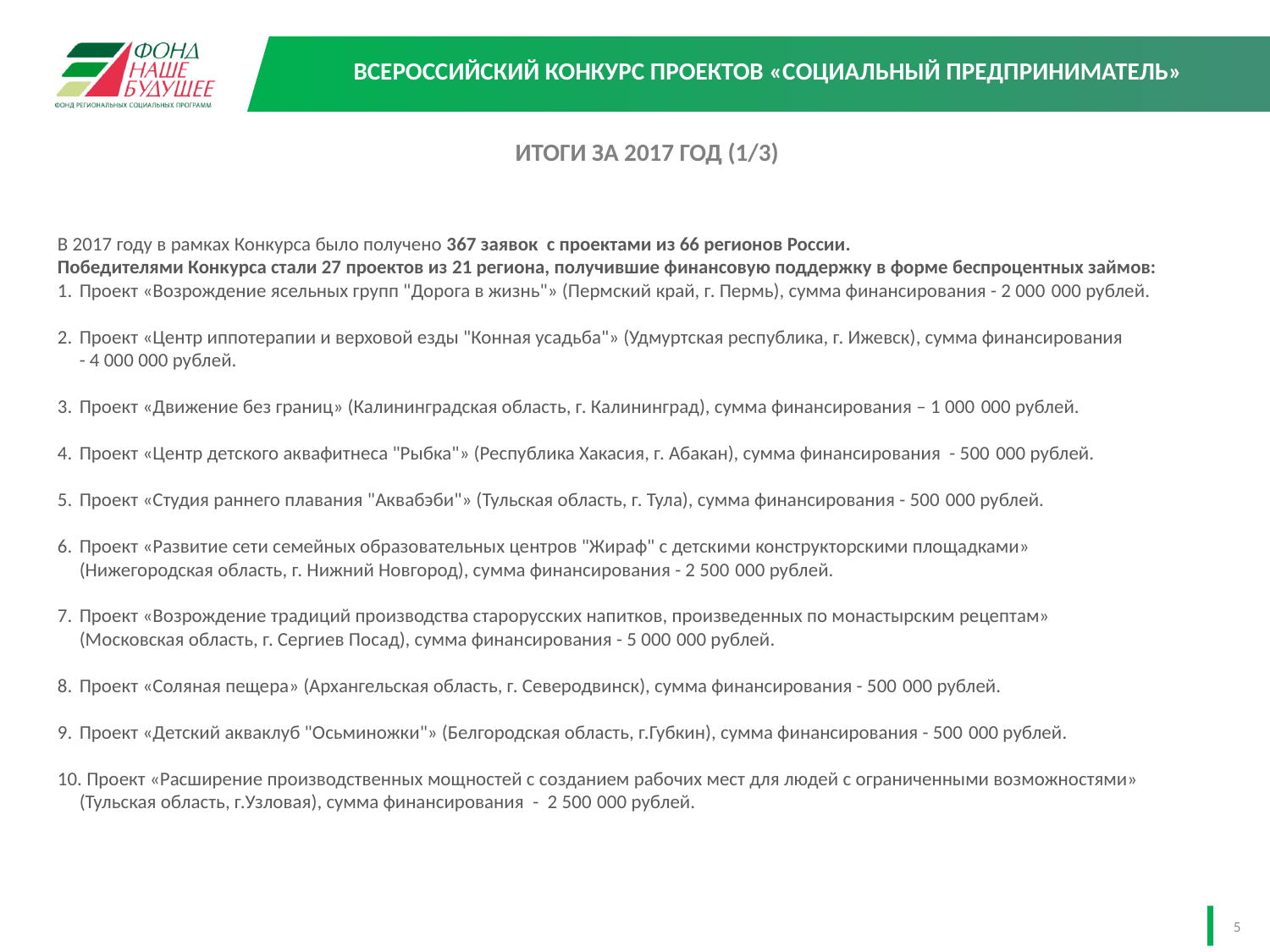

ВСЕРОССИЙСКИЙ КОНКУРС ПРОЕКТОВ «СОЦИАЛЬНЫЙ ПРЕДПРИНИМАТЕЛЬ»
Итоги за 2017 год (1/3)
В 2017 году в рамках Конкурса было получено 367 заявок  с проектами из 66 регионов России.
Победителями Конкурса стали 27 проектов из 21 региона, получившие финансовую поддержку в форме беспроцентных займов:
Проект «Возрождение ясельных групп "Дорога в жизнь"» (Пермский край, г. Пермь), сумма финансирования - 2 000 000 рублей.

Проект «Центр иппотерапии и верховой езды "Конная усадьба"» (Удмуртская республика, г. Ижевск), сумма финансирования
- 4 000 000 рублей.

Проект «Движение без границ» (Калининградская область, г. Калининград), сумма финансирования – 1 000 000 рублей.

Проект «Центр детского аквафитнеса "Рыбка"» (Республика Хакасия, г. Абакан), сумма финансирования  - 500 000 рублей.

Проект «Студия раннего плавания "Аквабэби"» (Тульская область, г. Тула), сумма финансирования - 500 000 рублей.

Проект «Развитие сети семейных образовательных центров "Жираф" с детскими конструкторскими площадками»
(Нижегородская область, г. Нижний Новгород), сумма финансирования - 2 500 000 рублей.

Проект «Возрождение традиций производства старорусских напитков, произведенных по монастырским рецептам»
(Московская область, г. Сергиев Посад), сумма финансирования - 5 000 000 рублей.

Проект «Соляная пещера» (Архангельская область, г. Северодвинск), сумма финансирования - 500 000 рублей.

Проект «Детский акваклуб "Осьминожки"» (Белгородская область, г.Губкин), сумма финансирования - 500 000 рублей.

 Проект «Расширение производственных мощностей с созданием рабочих мест для людей с ограниченными возможностями» (Тульская область, г.Узловая), сумма финансирования  -  2 500 000 рублей.

5